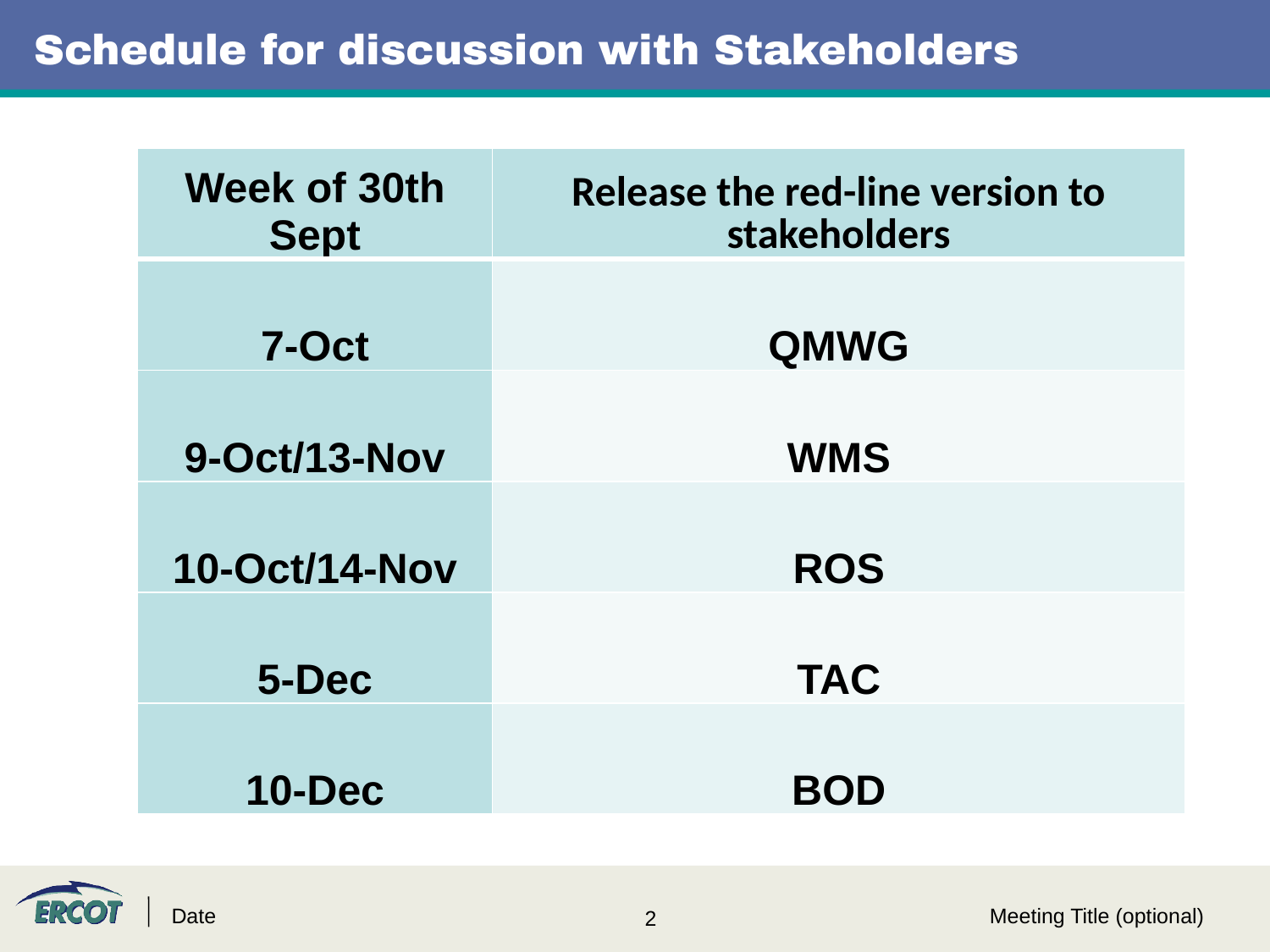

# Schedule for discussion with Stakeholders
| Week of 30th Sept | Release the red-line version to stakeholders |
| --- | --- |
| 7-Oct | QMWG |
| 9-Oct/13-Nov | WMS |
| 10-Oct/14-Nov | ROS |
| 5-Dec | TAC |
| 10-Dec | BOD |
Date
Meeting Title (optional)